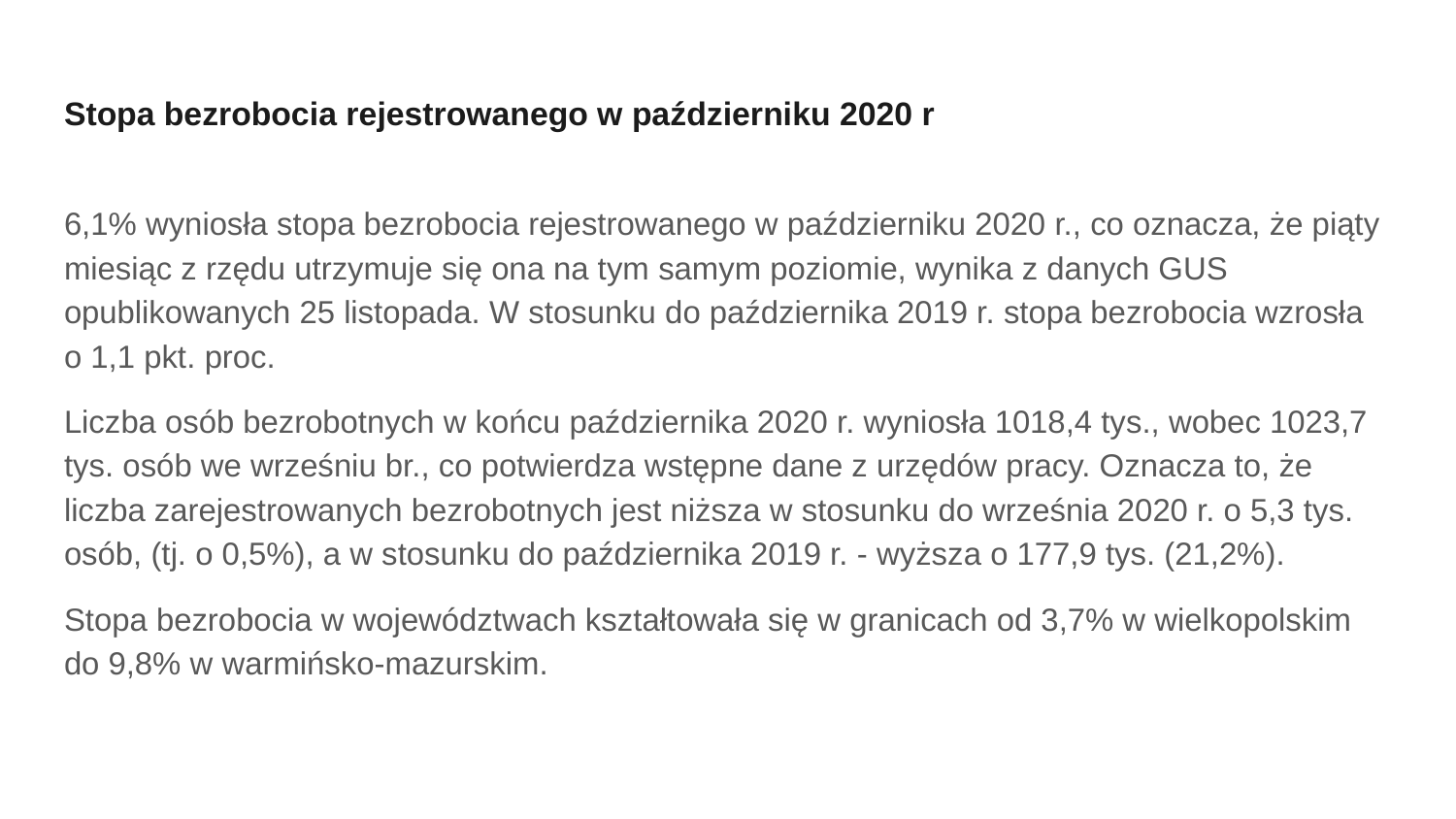

# Stopa bezrobocia rejestrowanego w październiku 2020 r

6,1% wyniosła stopa bezrobocia rejestrowanego w październiku 2020 r., co oznacza, że piąty miesiąc z rzędu utrzymuje się ona na tym samym poziomie, wynika z danych GUS opublikowanych 25 listopada. W stosunku do października 2019 r. stopa bezrobocia wzrosła o 1,1 pkt. proc.
Liczba osób bezrobotnych w końcu października 2020 r. wyniosła 1018,4 tys., wobec 1023,7 tys. osób we wrześniu br., co potwierdza wstępne dane z urzędów pracy. Oznacza to, że liczba zarejestrowanych bezrobotnych jest niższa w stosunku do września 2020 r. o 5,3 tys. osób, (tj. o 0,5%), a w stosunku do października 2019 r. - wyższa o 177,9 tys. (21,2%).
Stopa bezrobocia w województwach kształtowała się w granicach od 3,7% w wielkopolskim do 9,8% w warmińsko-mazurskim.